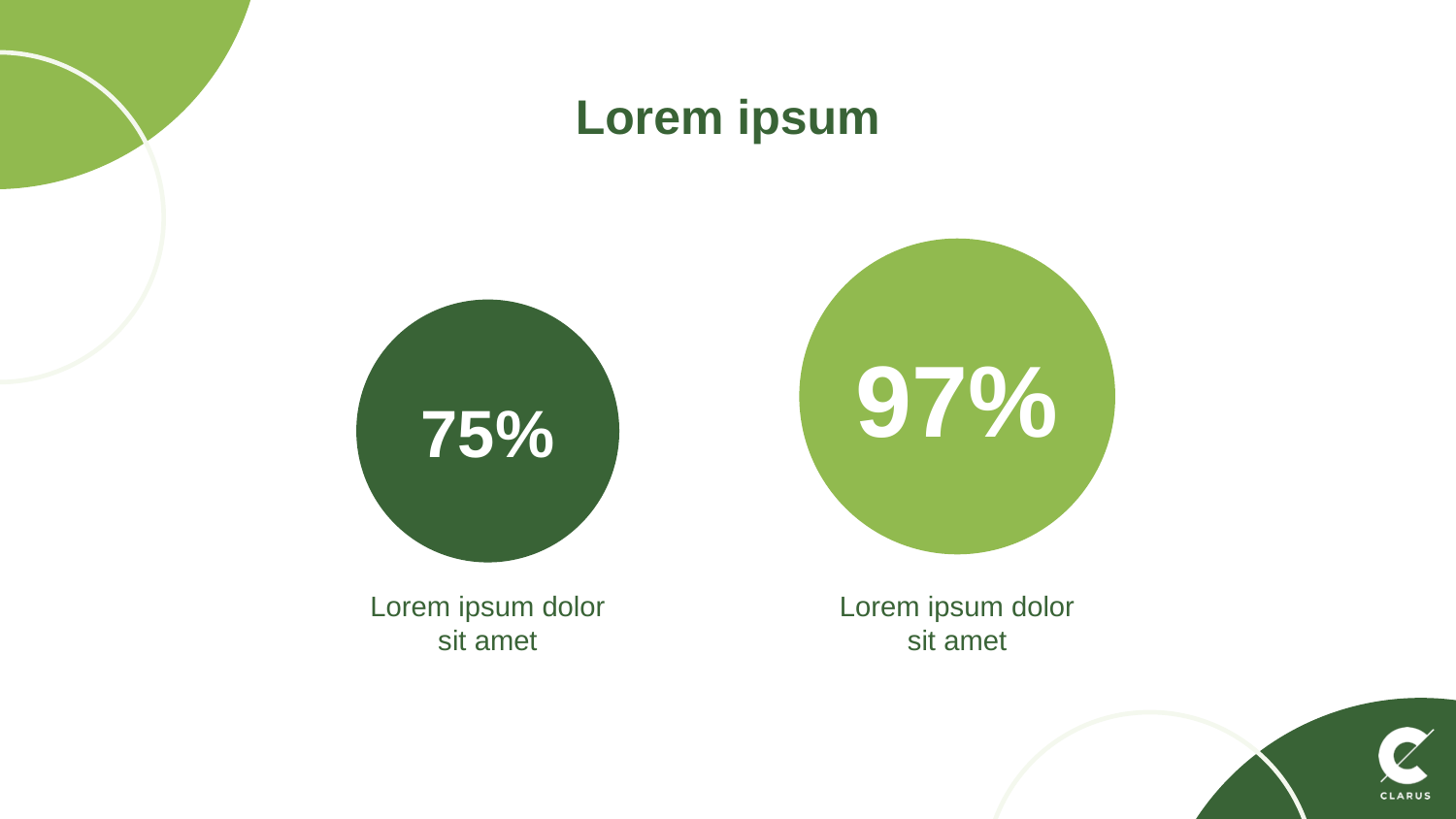

Lorem ipsum

# 97%
75%
Lorem ipsum dolor sit amet
Lorem ipsum dolor sit amet